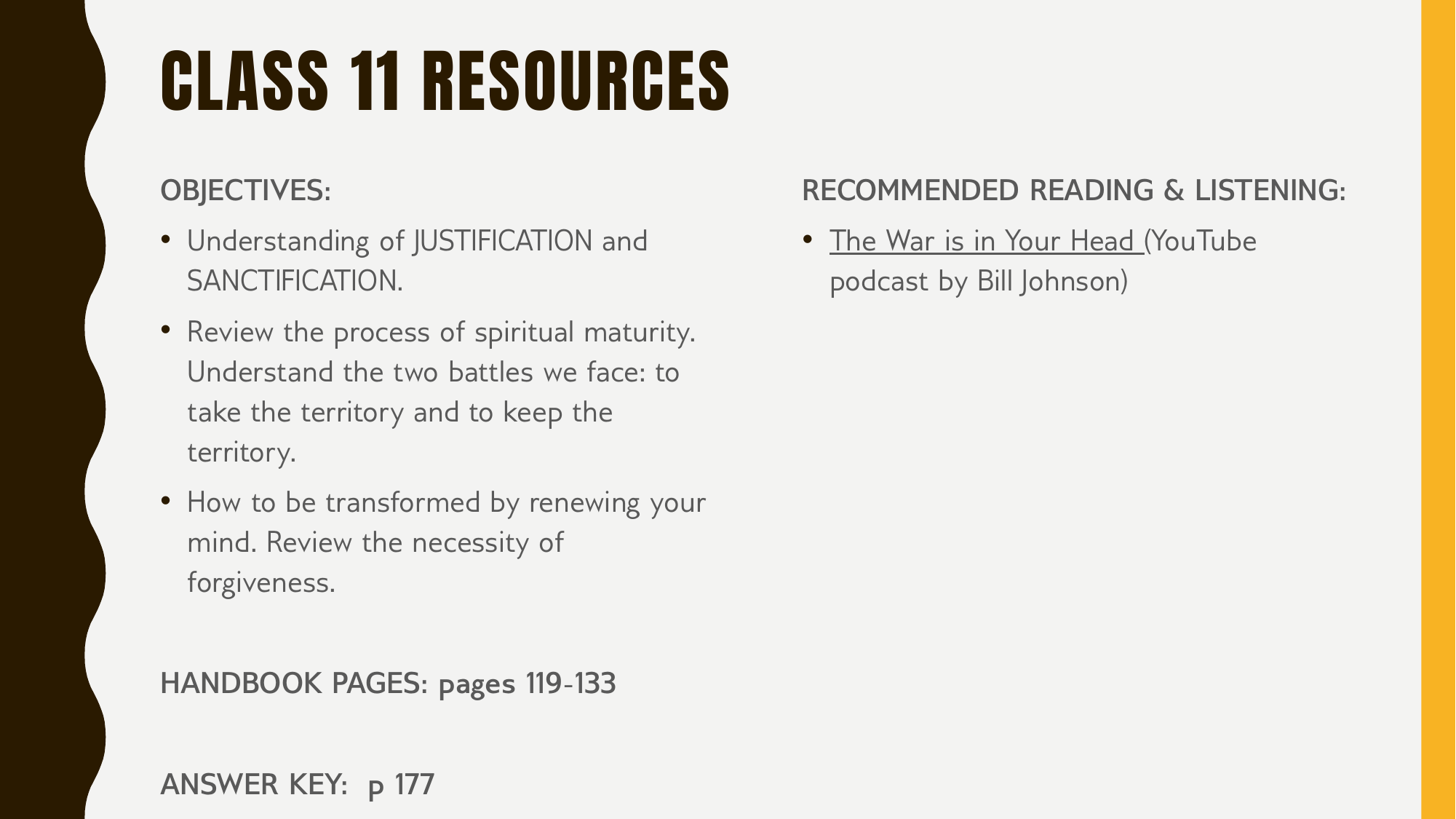

# CLASS 11 RESOURCES
OBJECTIVES:
Understanding of JUSTIFICATION and SANCTIFICATION.
Review the process of spiritual maturity. Understand the two battles we face: to take the territory and to keep the territory.
How to be transformed by renewing your mind. Review the necessity of forgiveness.

HANDBOOK PAGES: pages 119-133

ANSWER KEY:  p 177
RECOMMENDED READING & LISTENING:
The War is in Your Head (YouTube podcast by Bill Johnson)